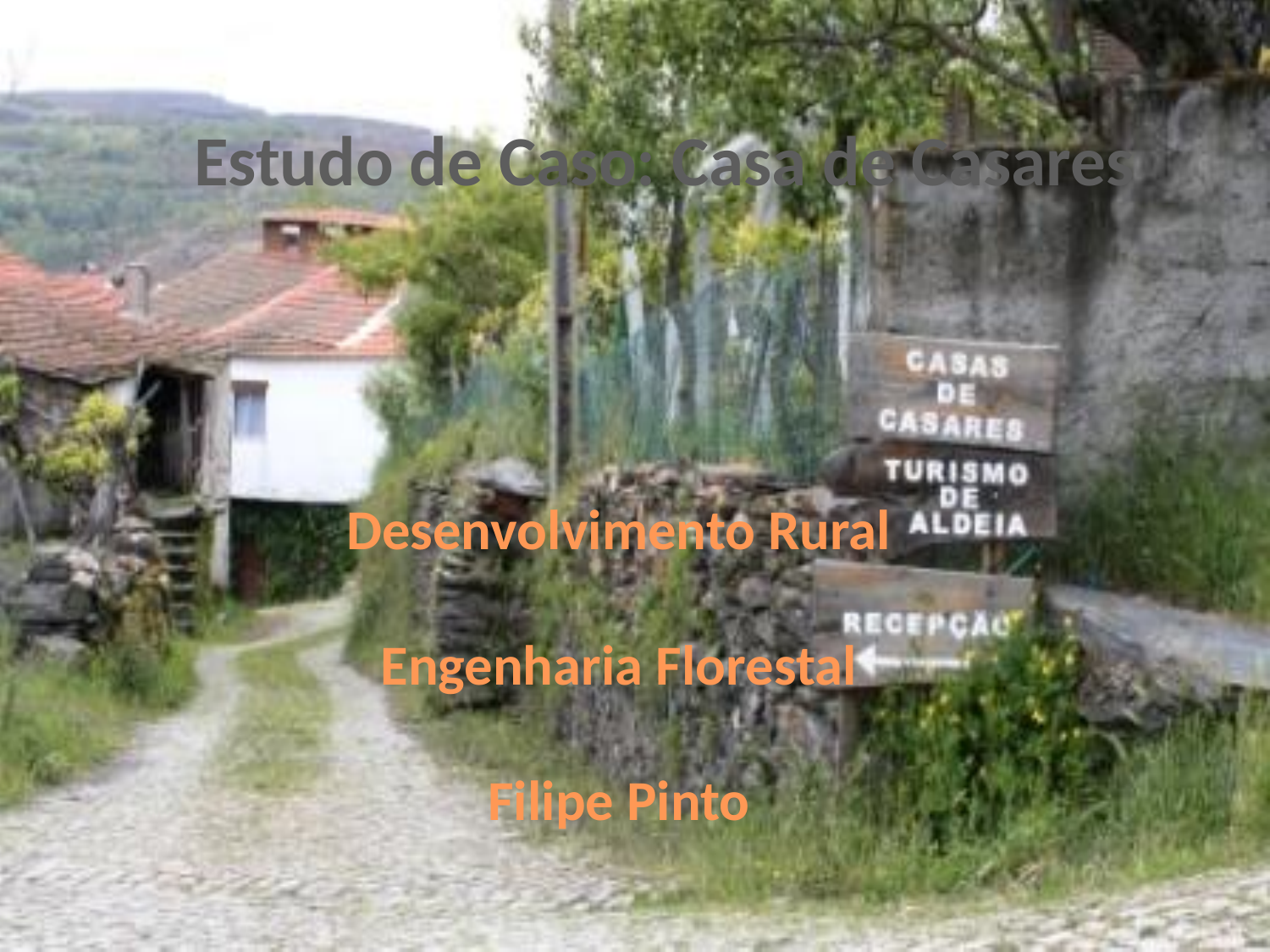

Estudo de Caso: Casa de Casares
# Desenvolvimento Rural Engenharia Florestal Filipe Pinto